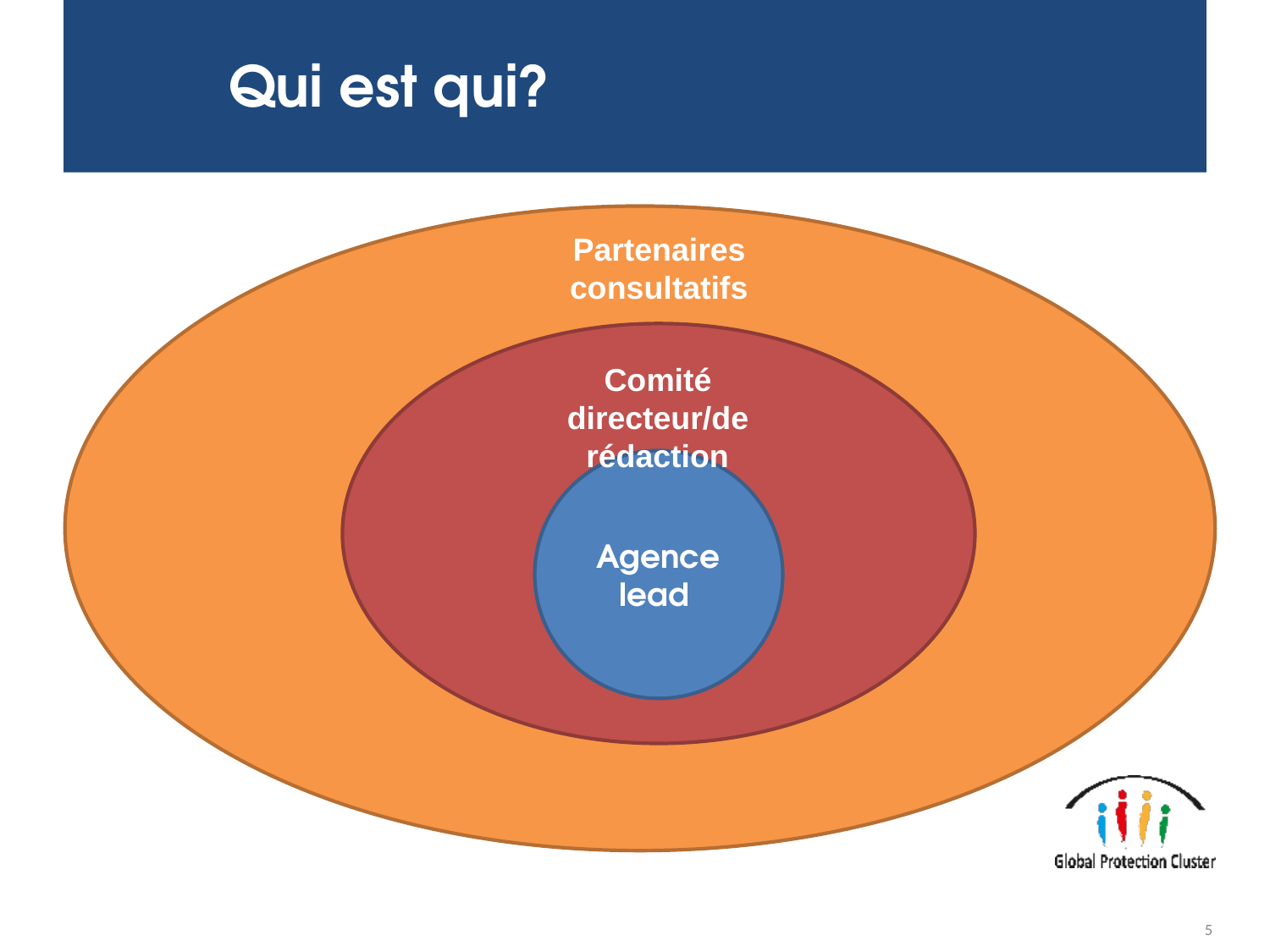

# Qui est qui?

Partenaires consultatifs

Comité directeur/de rédaction
Agence lead